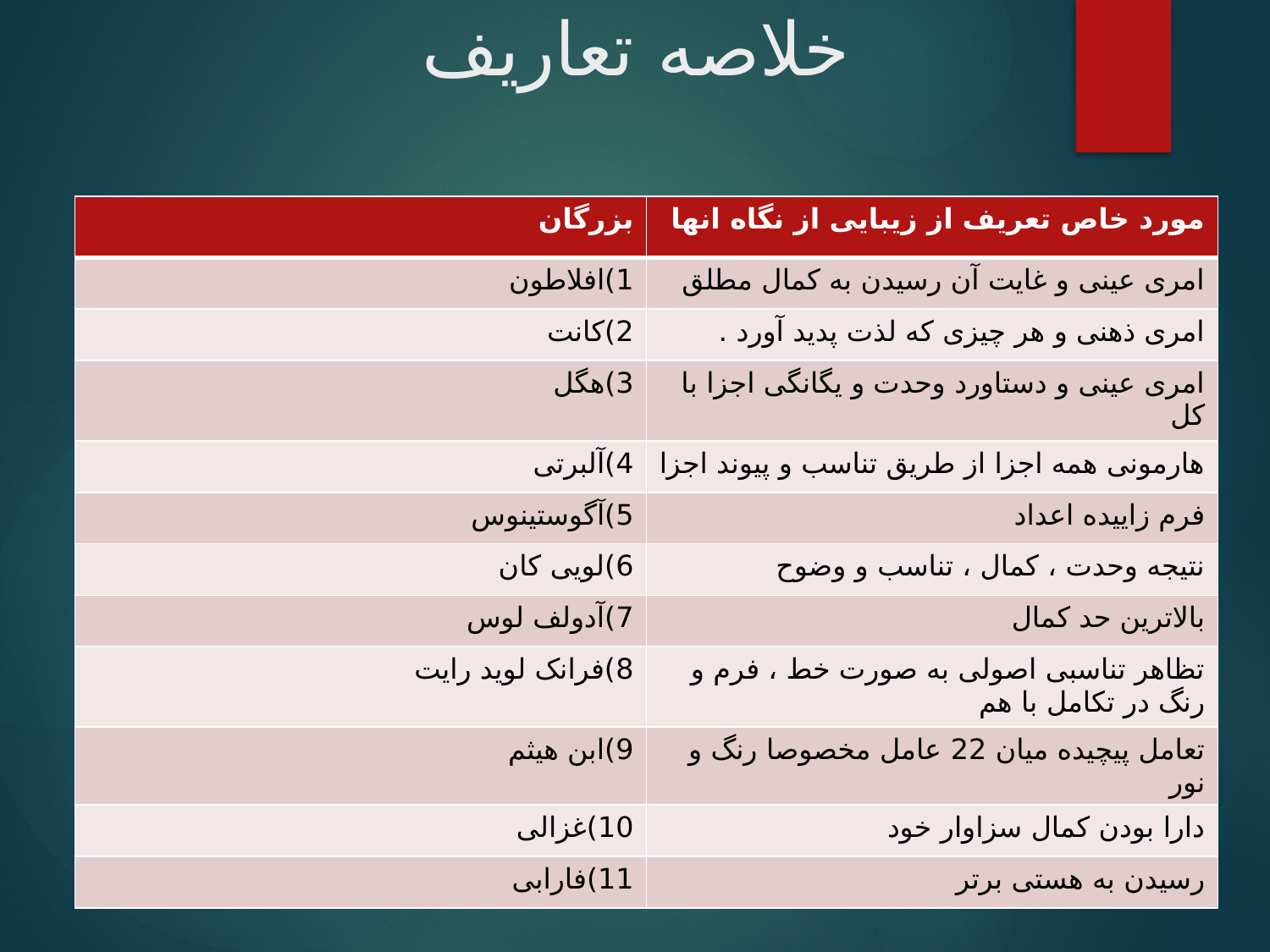

# خلاصه تعاریف
| بزرگان | مورد خاص تعریف از زیبایی از نگاه انها |
| --- | --- |
| 1)افلاطون | امری عینی و غایت آن رسیدن به کمال مطلق |
| 2)کانت | امری ذهنی و هر چیزی که لذت پدید آورد . |
| 3)هگل | امری عینی و دستاورد وحدت و یگانگی اجزا با کل |
| 4)آلبرتی | هارمونی همه اجزا از طریق تناسب و پیوند اجزا |
| 5)آگوستینوس | فرم زاییده اعداد |
| 6)لویی کان | نتیجه وحدت ، کمال ، تناسب و وضوح |
| 7)آدولف لوس | بالاترین حد کمال |
| 8)فرانک لوید رایت | تظاهر تناسبی اصولی به صورت خط ، فرم و رنگ در تکامل با هم |
| 9)ابن هیثم | تعامل پیچیده میان 22 عامل مخصوصا رنگ و نور |
| 10)غزالی | دارا بودن کمال سزاوار خود |
| 11)فارابی | رسیدن به هستی برتر |